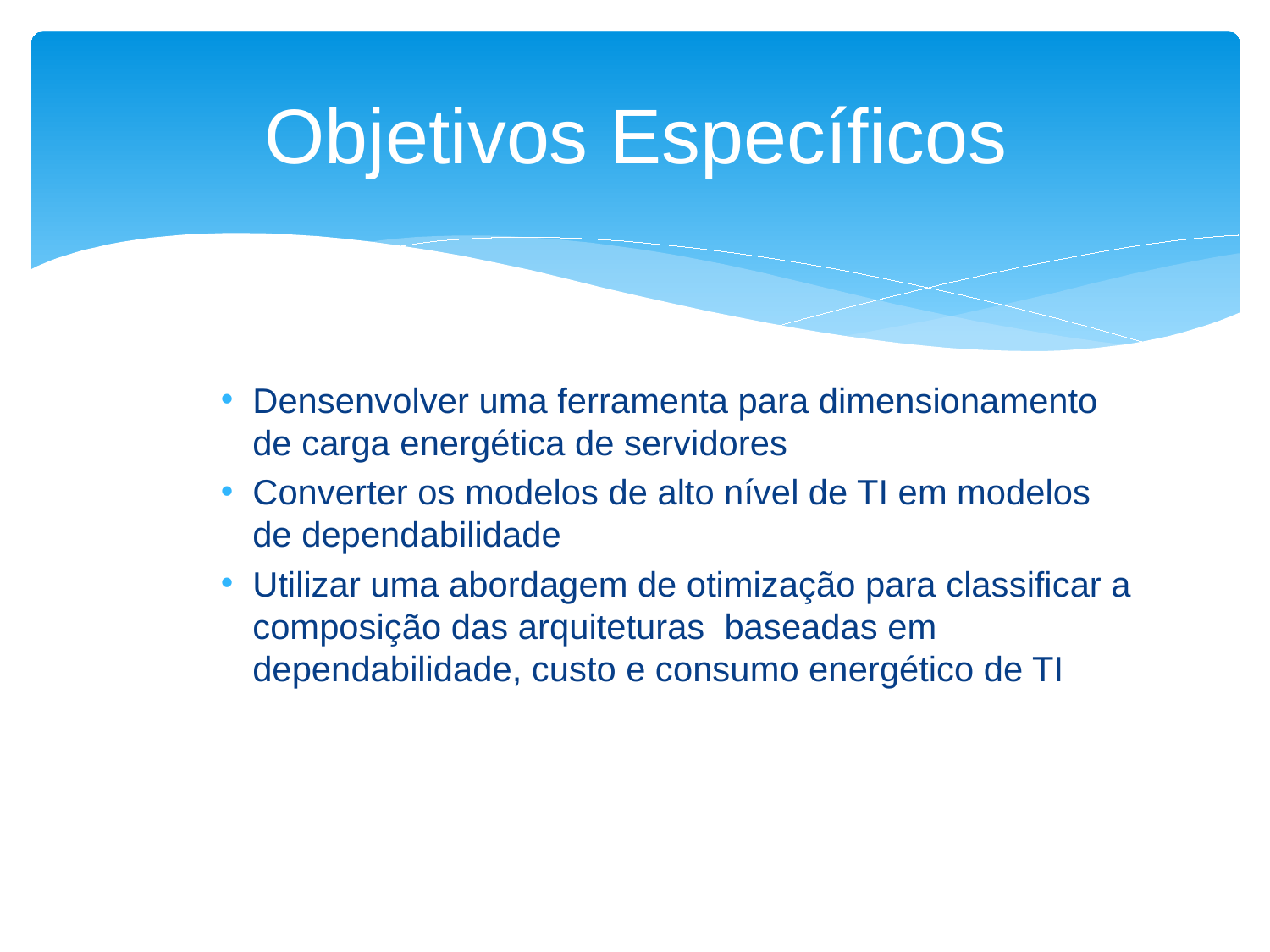

# Objetivos Específicos
Densenvolver uma ferramenta para dimensionamento de carga energética de servidores
Converter os modelos de alto nível de TI em modelos de dependabilidade
Utilizar uma abordagem de otimização para classificar a composição das arquiteturas  baseadas em dependabilidade, custo e consumo energético de TI